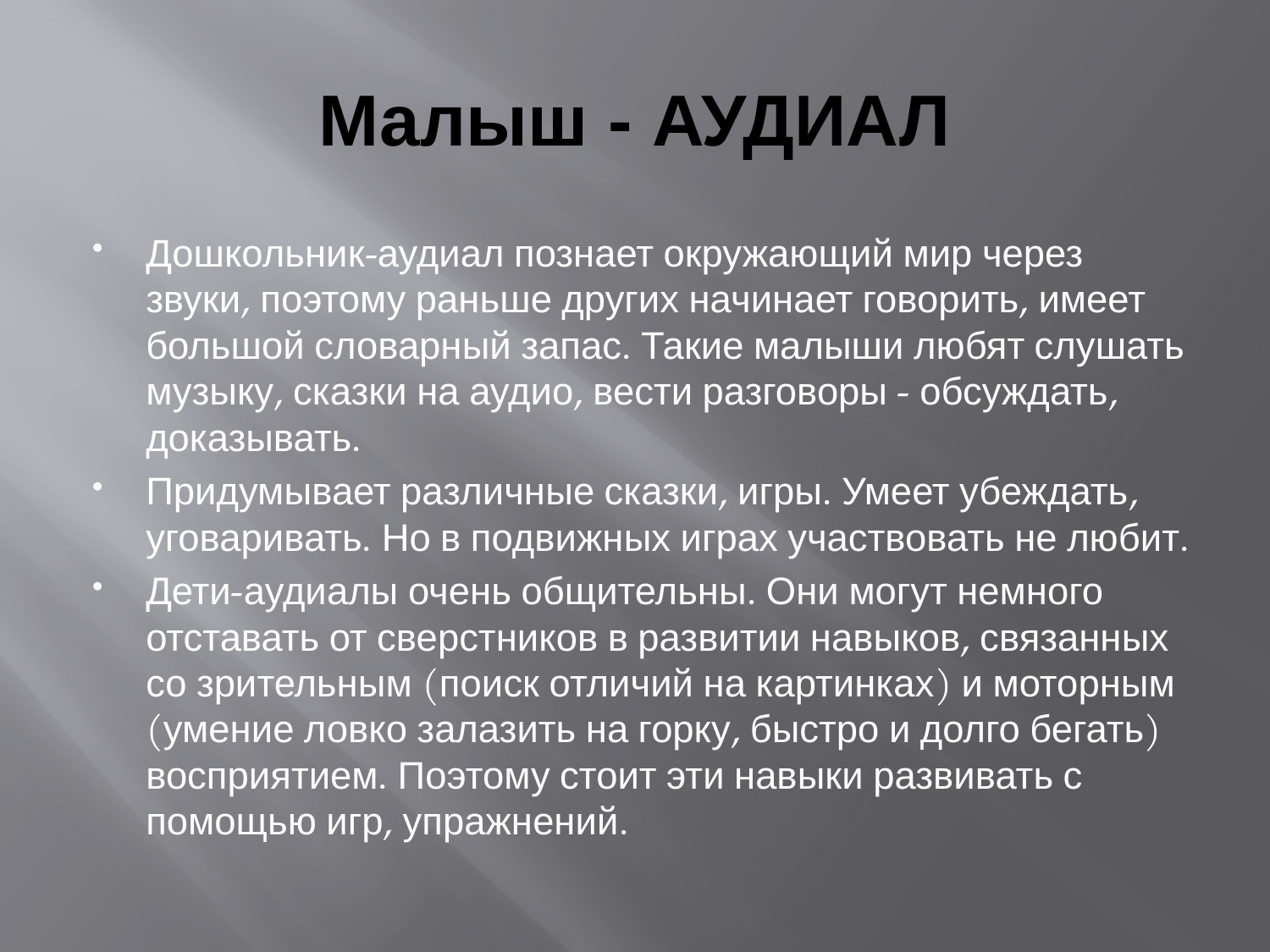

# Малыш - АУДИАЛ
Дошкольник-аудиал познает окружающий мир через звуки, поэтому раньше других начинает говорить, имеет большой словарный запас. Такие малыши любят слушать музыку, сказки на аудио, вести разговоры - обсуждать, доказывать.
Придумывает различные сказки, игры. Умеет убеждать, уговаривать. Но в подвижных играх участвовать не любит.
Дети-аудиалы очень общительны. Они могут немного отставать от сверстников в развитии навыков, связанных со зрительным (поиск отличий на картинках) и моторным (умение ловко залазить на горку, быстро и долго бегать) восприятием. Поэтому стоит эти навыки развивать с помощью игр, упражнений.